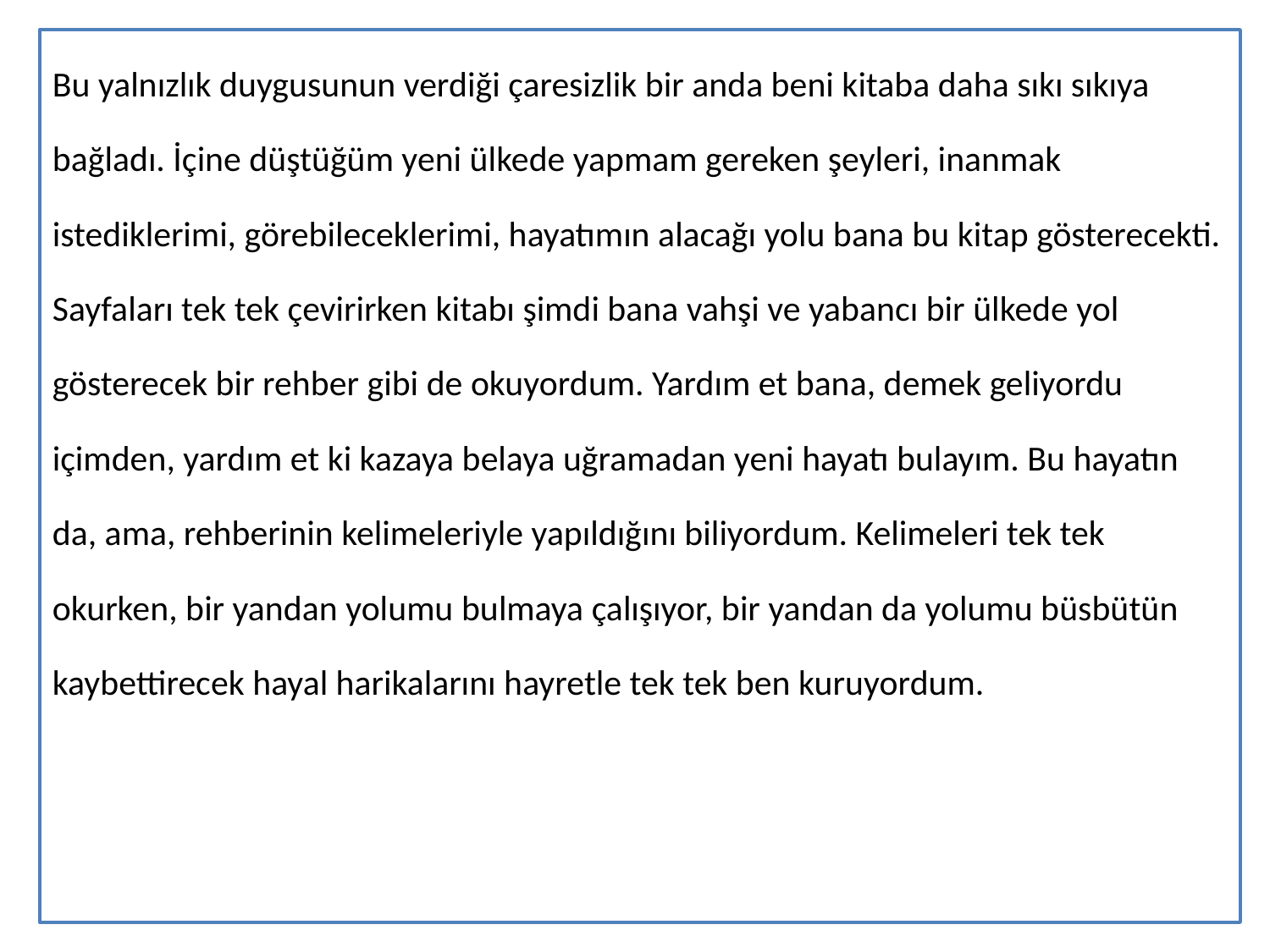

Bu yalnızlık duygusunun verdiği çaresizlik bir anda beni kitaba daha sıkı sıkıya
bağladı. İçine düştüğüm yeni ülkede yapmam gereken şeyleri, inanmak
istediklerimi, görebileceklerimi, hayatımın alacağı yolu bana bu kitap gösterecekti.
Sayfaları tek tek çevirirken kitabı şimdi bana vahşi ve yabancı bir ülkede yol
gösterecek bir rehber gibi de okuyordum. Yardım et bana, demek geliyordu
içimden, yardım et ki kazaya belaya uğramadan yeni hayatı bulayım. Bu hayatın
da, ama, rehberinin kelimeleriyle yapıldığını biliyordum. Kelimeleri tek tek
okurken, bir yandan yolumu bulmaya çalışıyor, bir yandan da yolumu büsbütün
kaybettirecek hayal harikalarını hayretle tek tek ben kuruyordum.